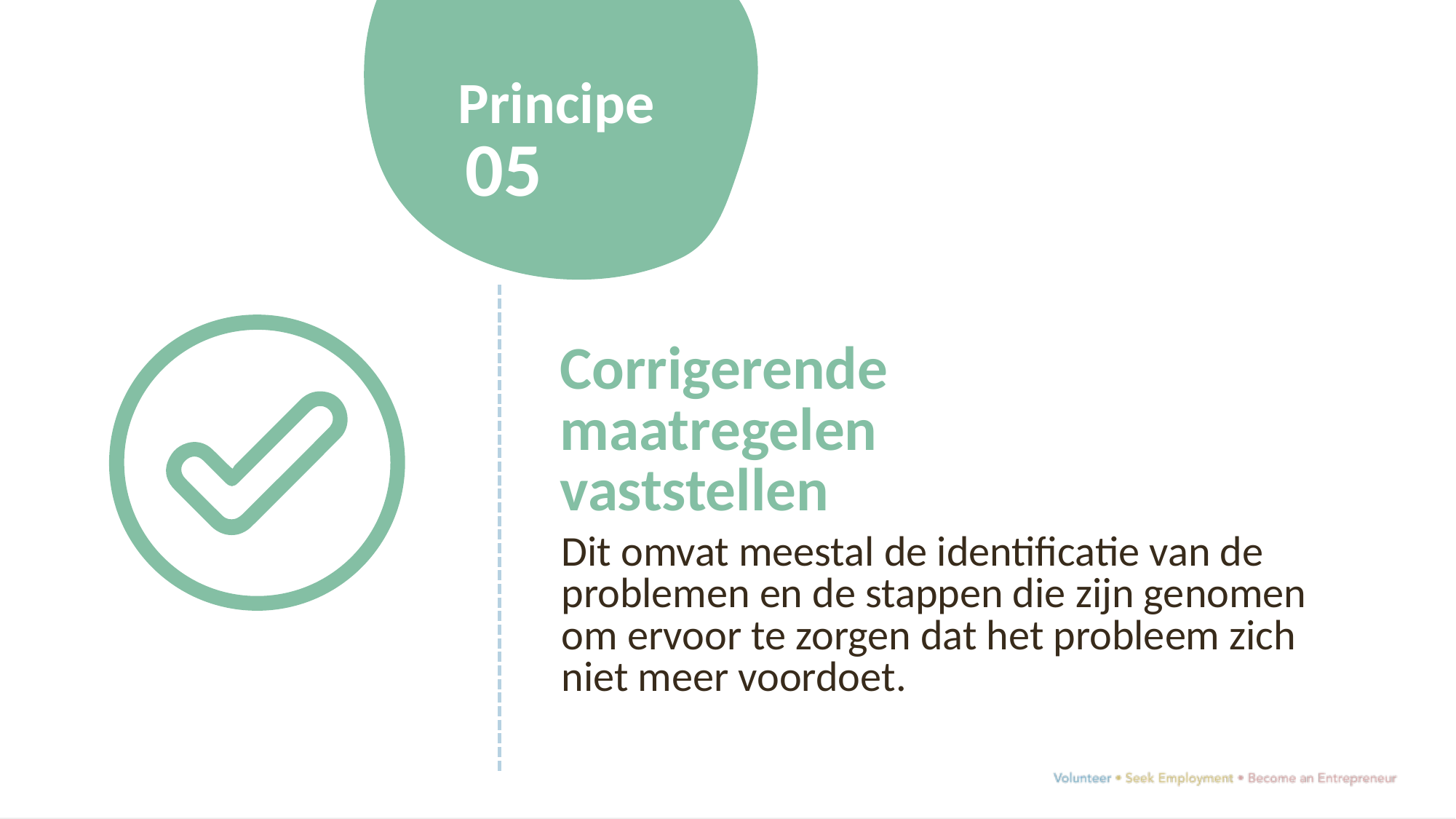

Principe
05

Corrigerende maatregelen vaststellen

Dit omvat meestal de identificatie van de problemen en de stappen die zijn genomen om ervoor te zorgen dat het probleem zich niet meer voordoet.